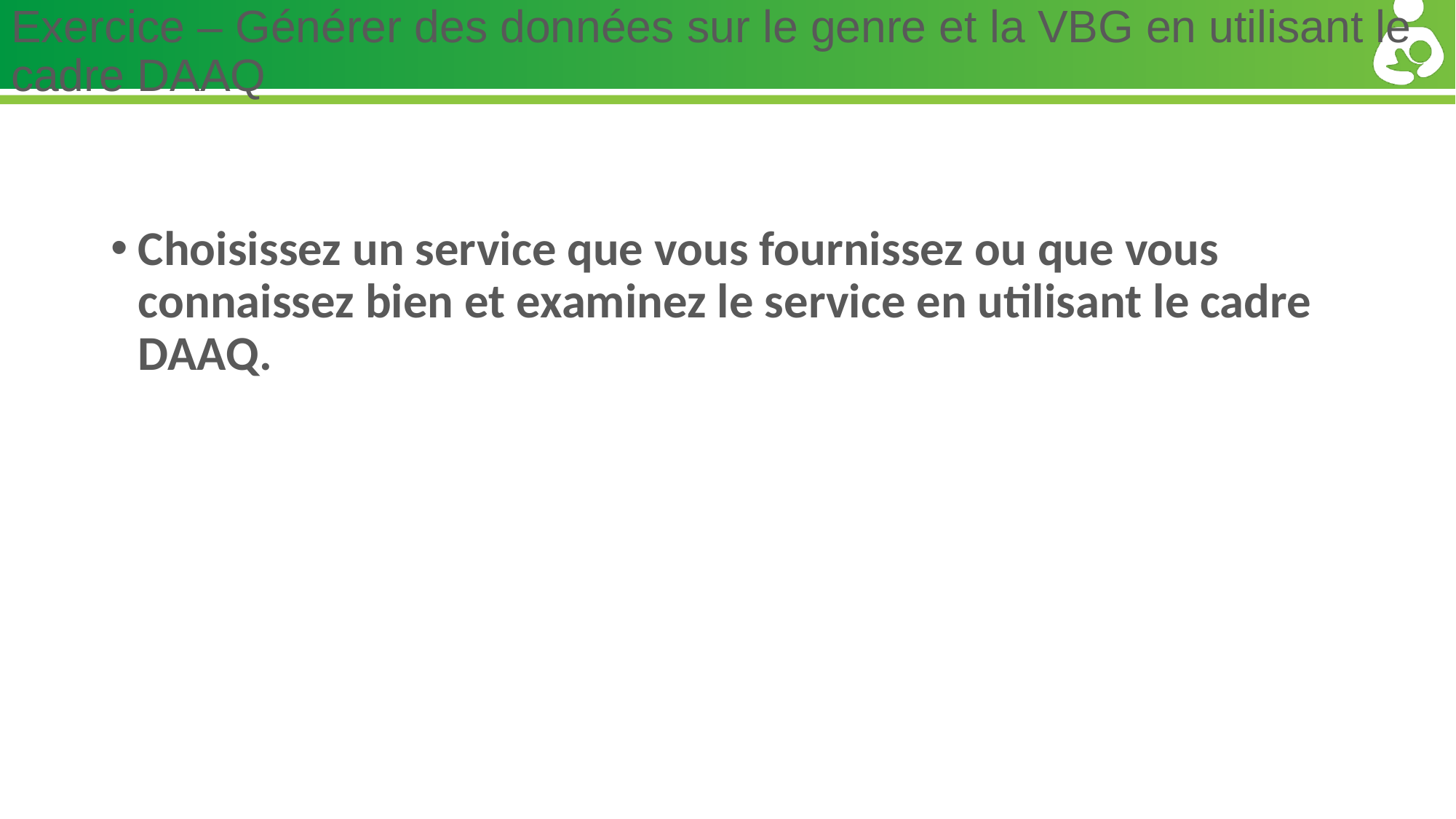

# Exercice – Générer des données sur le genre et la VBG en utilisant le cadre DAAQ
Choisissez un service que vous fournissez ou que vous connaissez bien et examinez le service en utilisant le cadre DAAQ.